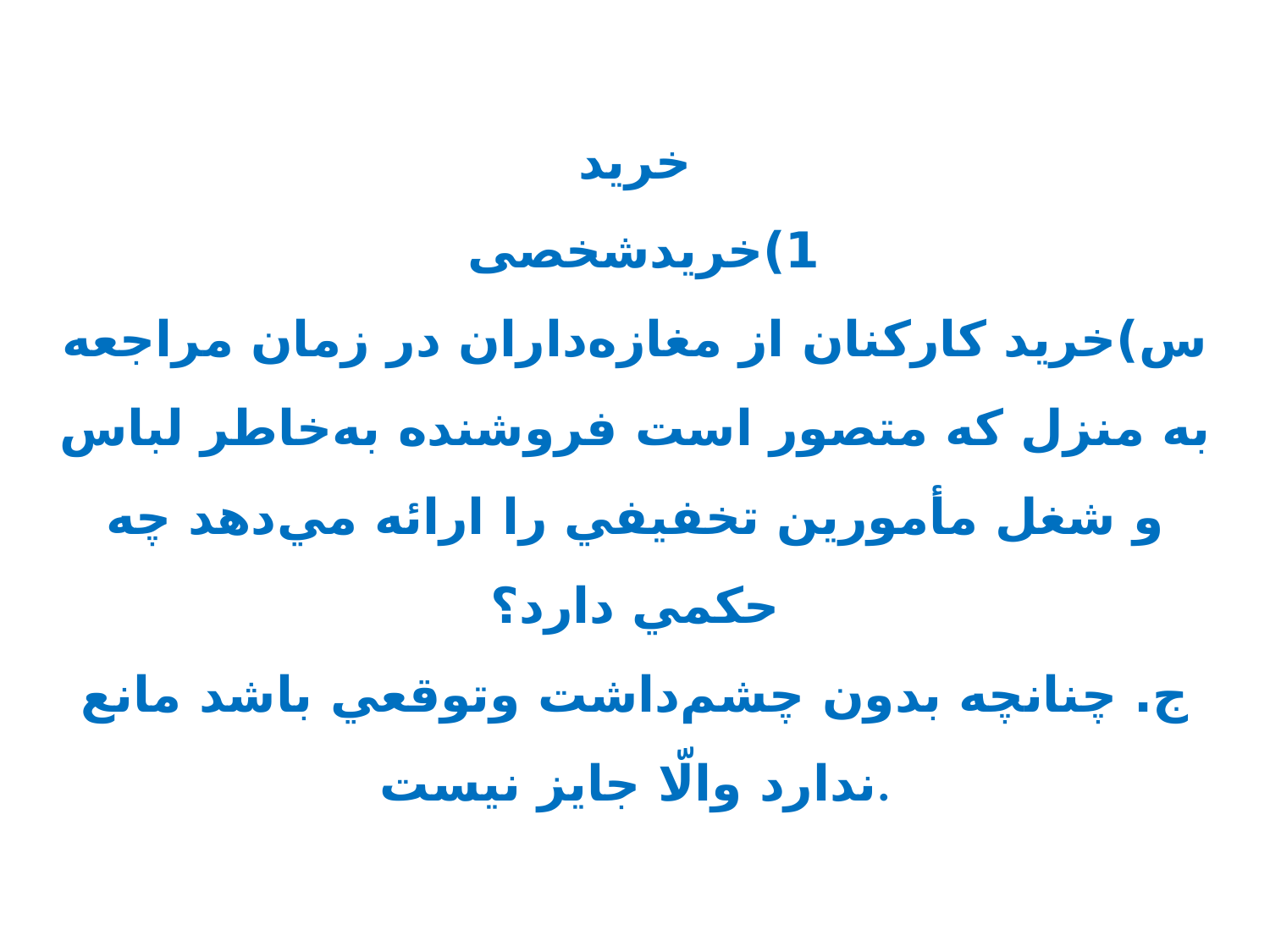

خرید
1)خریدشخصی
س)خريد كاركنان از مغازه‌داران در زمان مراجعه به منزل كه متصور است فروشنده به‌خاطر لباس و شغل مأمورين تخفيفي را ارائه مي‌دهد چه حكمي دارد؟
ج. چنانچه بدون چشم‌داشت وتوقعي باشد مانع ندارد والّا جايز نيست.